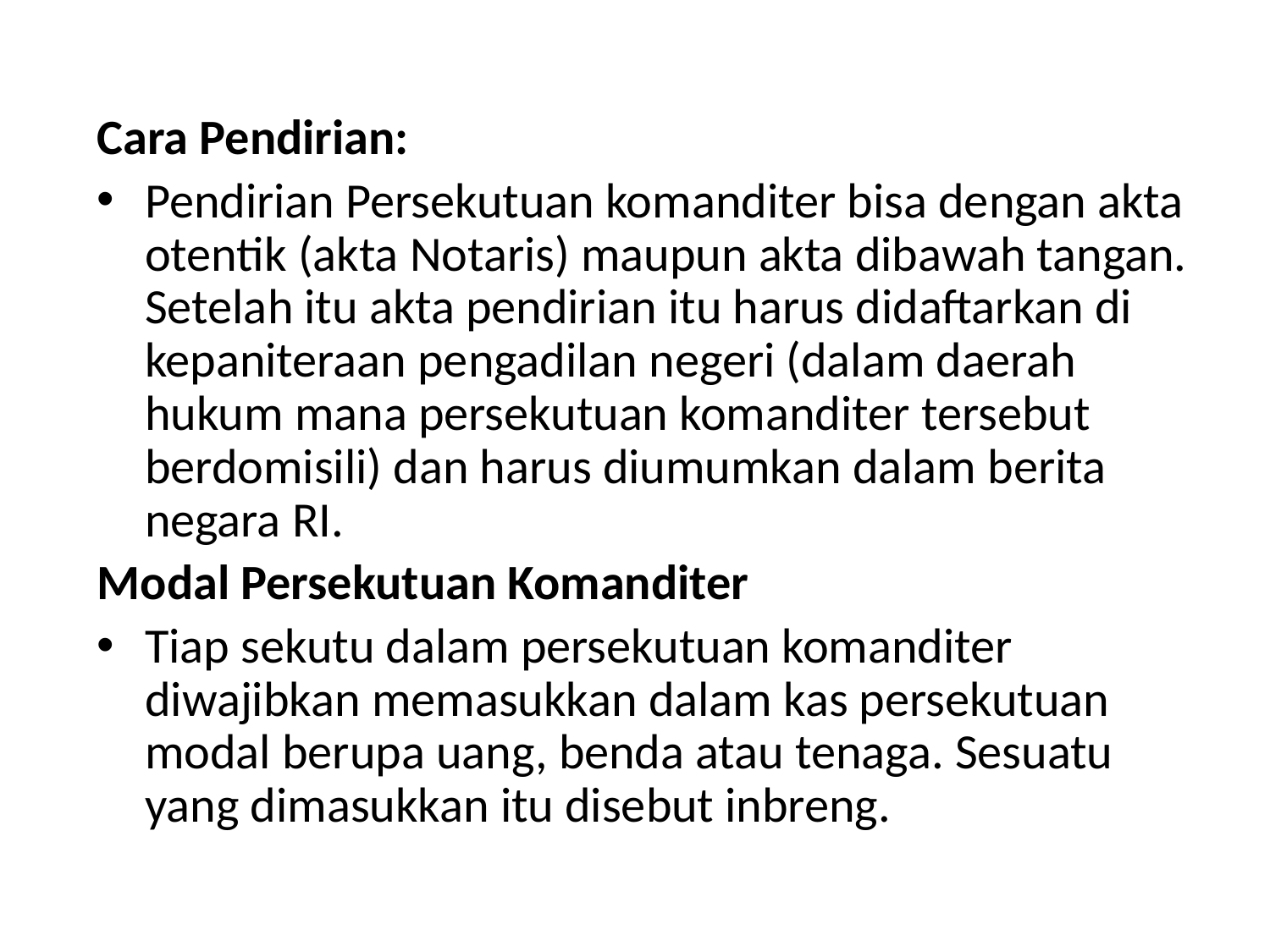

Cara Pendirian:
Pendirian Persekutuan komanditer bisa dengan akta otentik (akta Notaris) maupun akta dibawah tangan. Setelah itu akta pendirian itu harus didaftarkan di kepaniteraan pengadilan negeri (dalam daerah hukum mana persekutuan komanditer tersebut berdomisili) dan harus diumumkan dalam berita negara RI.
Modal Persekutuan Komanditer
Tiap sekutu dalam persekutuan komanditer diwajibkan memasukkan dalam kas persekutuan modal berupa uang, benda atau tenaga. Sesuatu yang dimasukkan itu disebut inbreng.